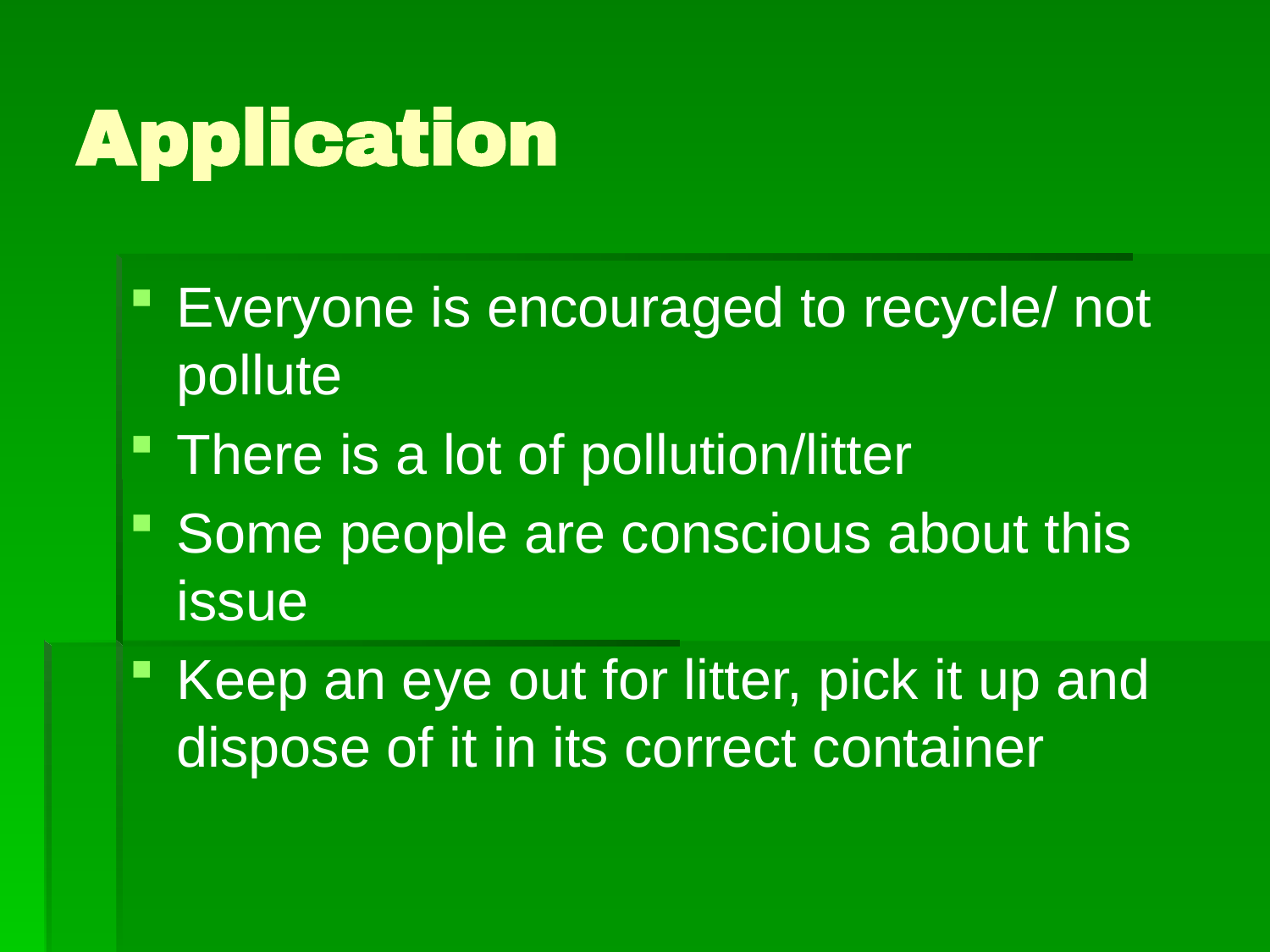

# Application
Everyone is encouraged to recycle/ not pollute
There is a lot of pollution/litter
Some people are conscious about this issue
Keep an eye out for litter, pick it up and dispose of it in its correct container